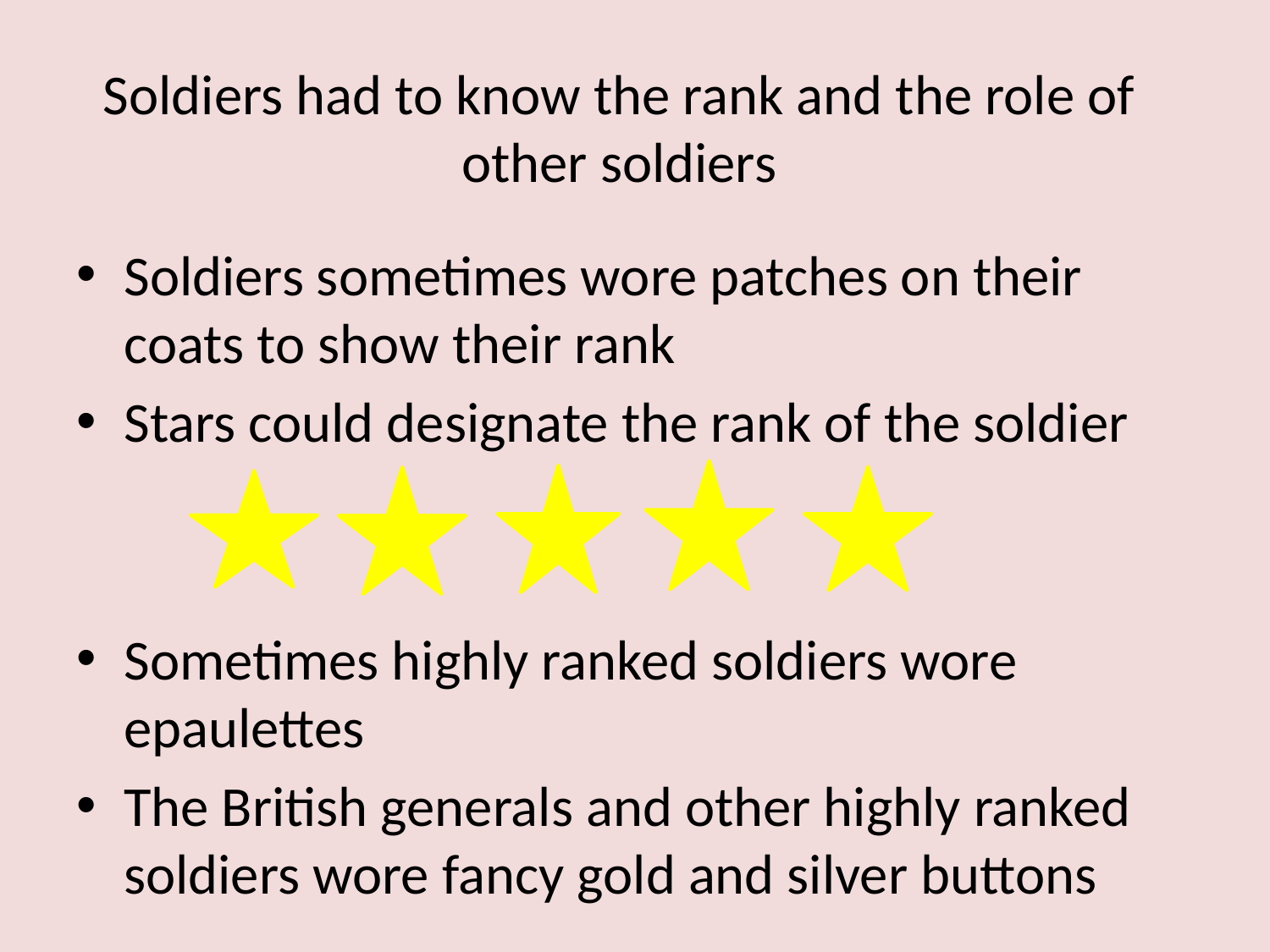

Soldiers had to know the rank and the role of other soldiers
Soldiers sometimes wore patches on their coats to show their rank
Stars could designate the rank of the soldier

Sometimes highly ranked soldiers wore epaulettes
The British generals and other highly ranked soldiers wore fancy gold and silver buttons